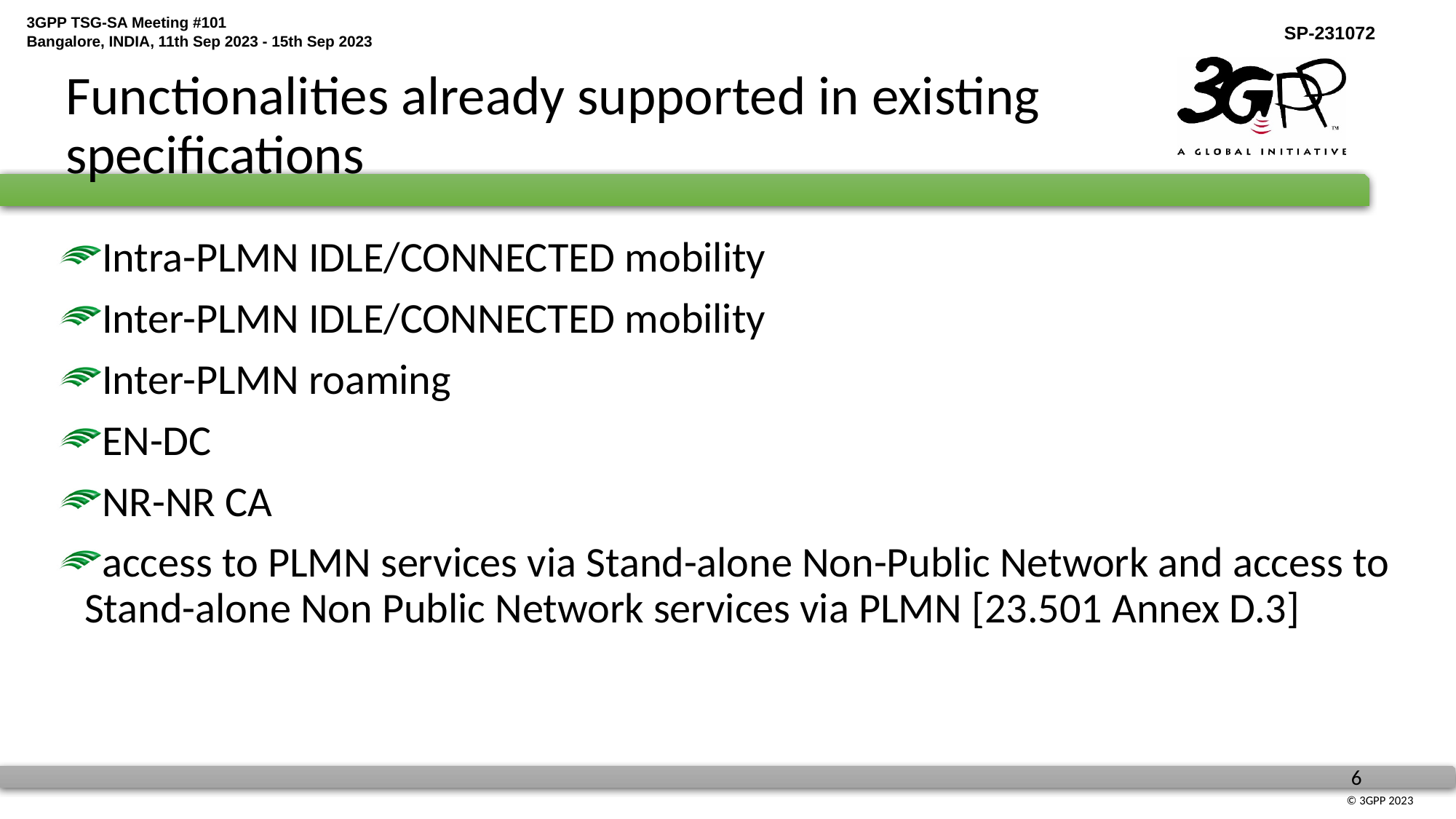

# Functionalities already supported in existing specifications
Intra-PLMN IDLE/CONNECTED mobility
Inter-PLMN IDLE/CONNECTED mobility
Inter-PLMN roaming
EN-DC
NR-NR CA
access to PLMN services via Stand-alone Non-Public Network and access to Stand-alone Non Public Network services via PLMN [23.501 Annex D.3]